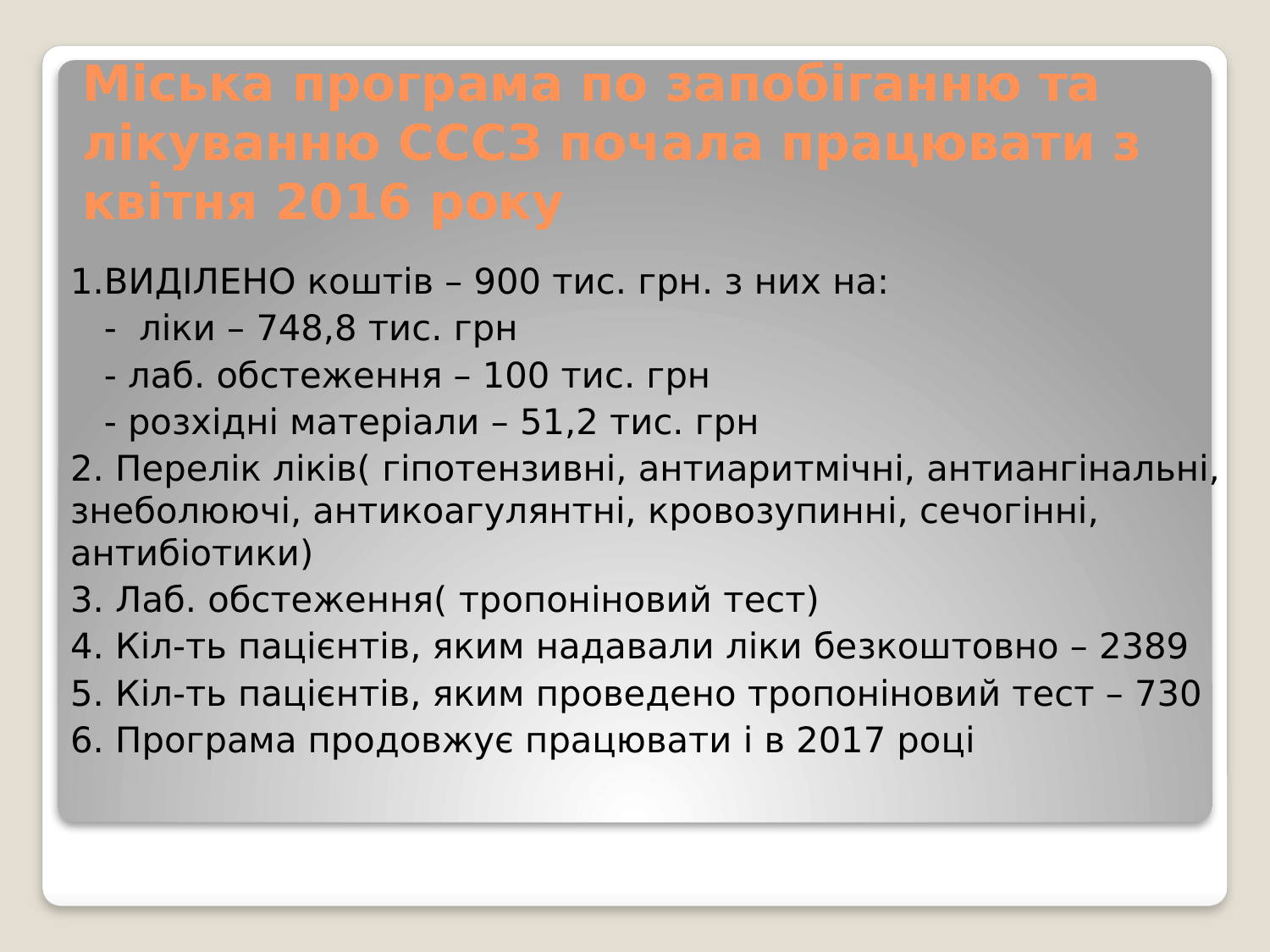

# Міська програма по запобіганню та лікуванню СССЗ почала працювати з квітня 2016 року
1.ВИДІЛЕНО коштів – 900 тис. грн. з них на:
   -  ліки – 748,8 тис. грн
   - лаб. обстеження – 100 тис. грн
   - розхідні матеріали – 51,2 тис. грн
2. Перелік ліків( гіпотензивні, антиаритмічні, антиангінальні, знеболюючі, антикоагулянтні, кровозупинні, сечогінні, антибіотики)
3. Лаб. обстеження( тропоніновий тест)
4. Кіл-ть пацієнтів, яким надавали ліки безкоштовно – 2389
5. Кіл-ть пацієнтів, яким проведено тропоніновий тест – 730
6. Програма продовжує працювати і в 2017 році